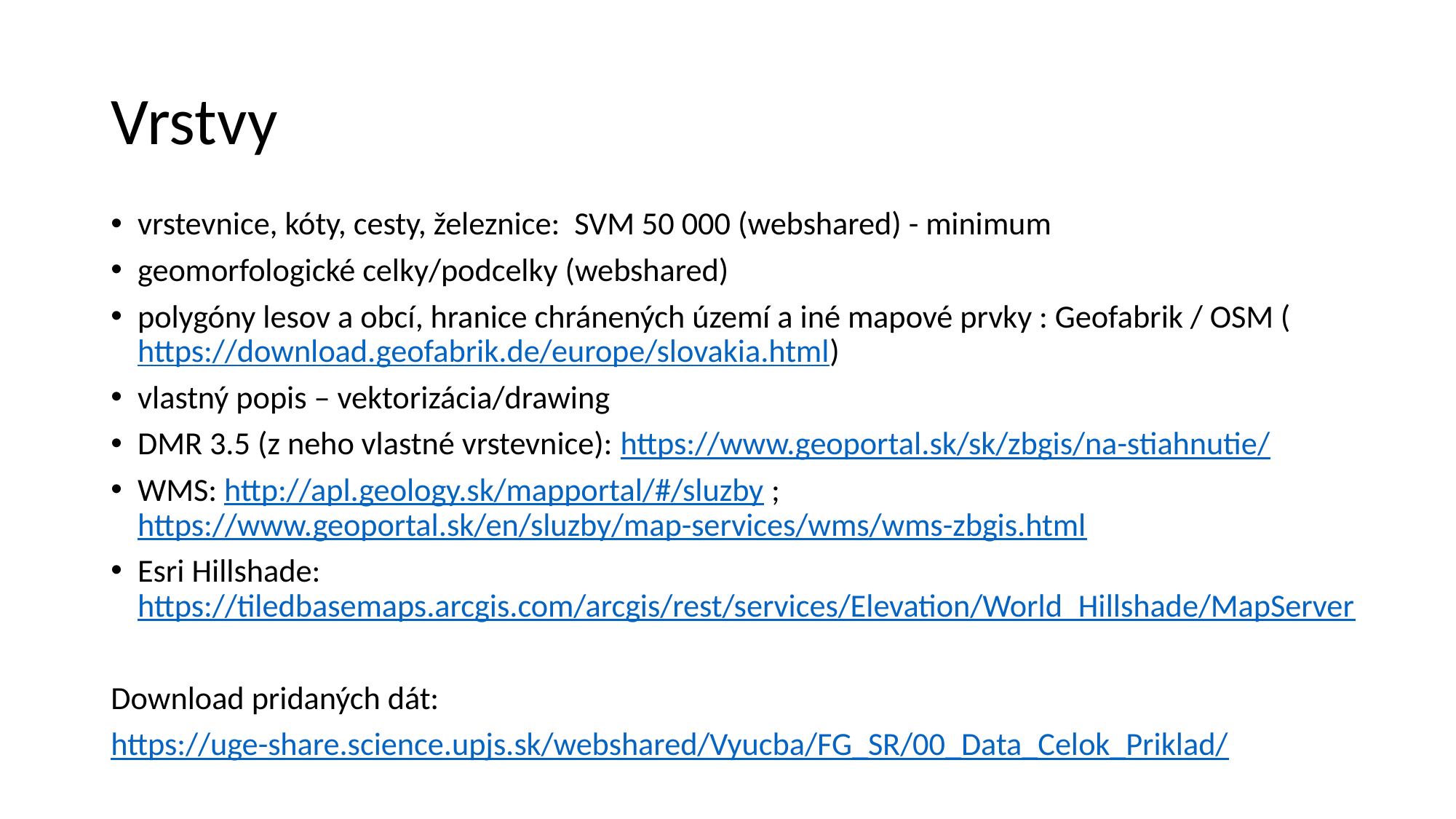

# Vrstvy
vrstevnice, kóty, cesty, železnice:  SVM 50 000 (webshared) - minimum
geomorfologické celky/podcelky (webshared)
polygóny lesov a obcí, hranice chránených území a iné mapové prvky : Geofabrik / OSM (https://download.geofabrik.de/europe/slovakia.html)
vlastný popis – vektorizácia/drawing
DMR 3.5 (z neho vlastné vrstevnice): https://www.geoportal.sk/sk/zbgis/na-stiahnutie/
WMS: http://apl.geology.sk/mapportal/#/sluzby ; https://www.geoportal.sk/en/sluzby/map-services/wms/wms-zbgis.html
Esri Hillshade: https://tiledbasemaps.arcgis.com/arcgis/rest/services/Elevation/World_Hillshade/MapServer

Download pridaných dát:
https://uge-share.science.upjs.sk/webshared/Vyucba/FG_SR/00_Data_Celok_Priklad/